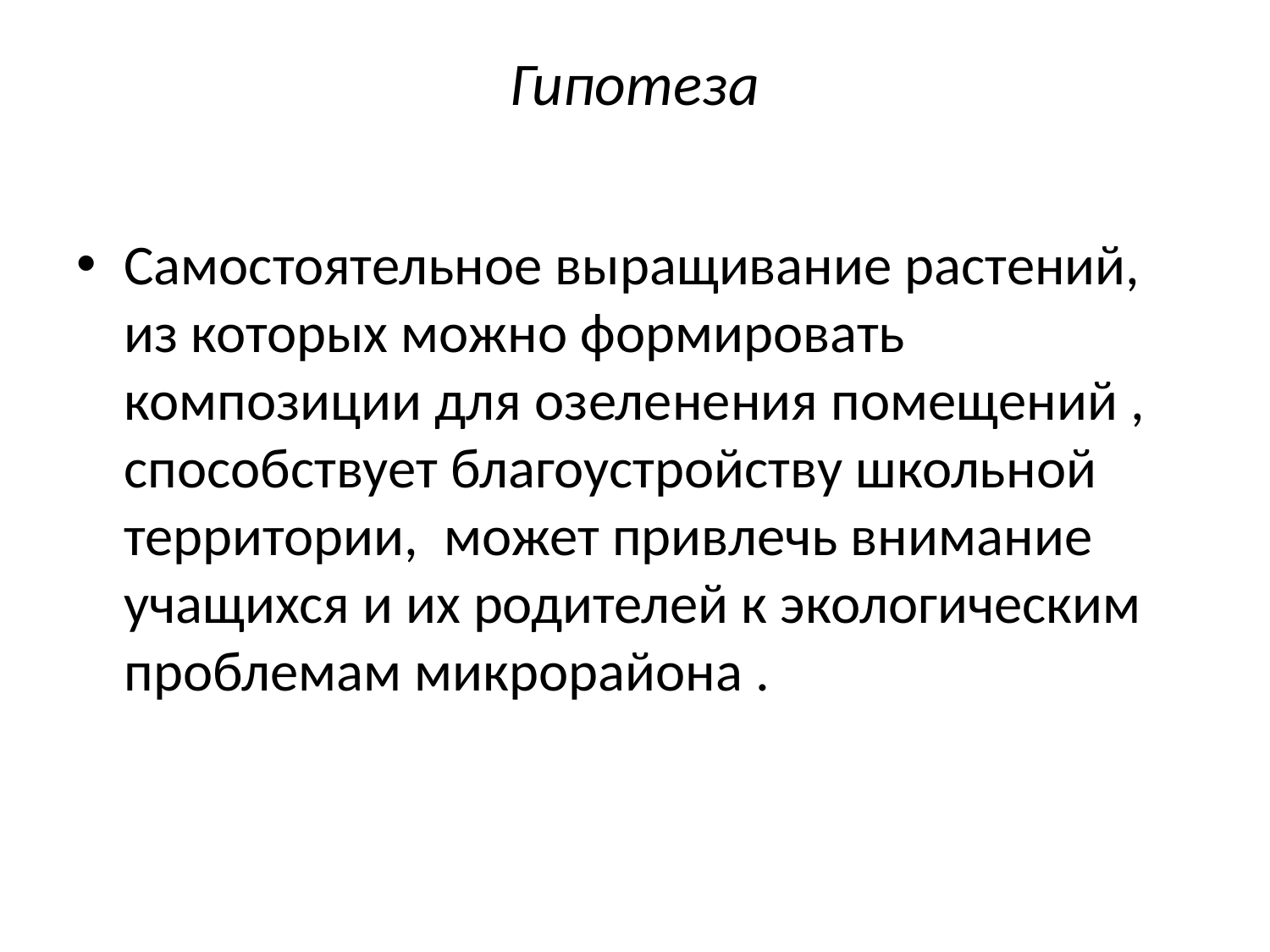

# Гипотеза
Самостоятельное выращивание растений,  из которых можно формировать композиции для озеленения помещений , способствует благоустройству школьной территории,  может привлечь внимание учащихся и их родителей к экологическим проблемам микрорайона .